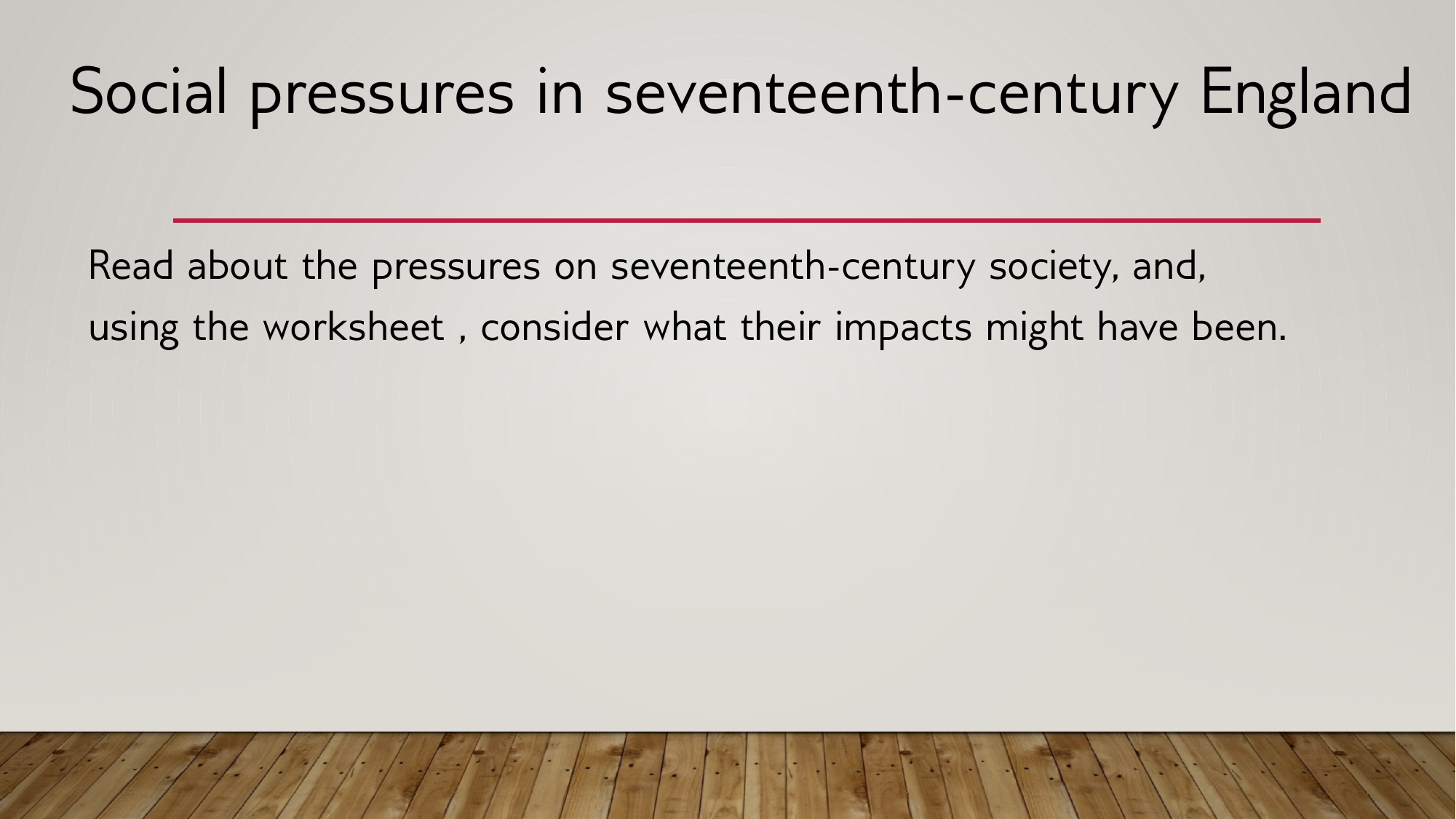

# Social pressures in seventeenth-century England
Read about the pressures on seventeenth-century society, and, using the worksheet , consider what their impacts might have been.